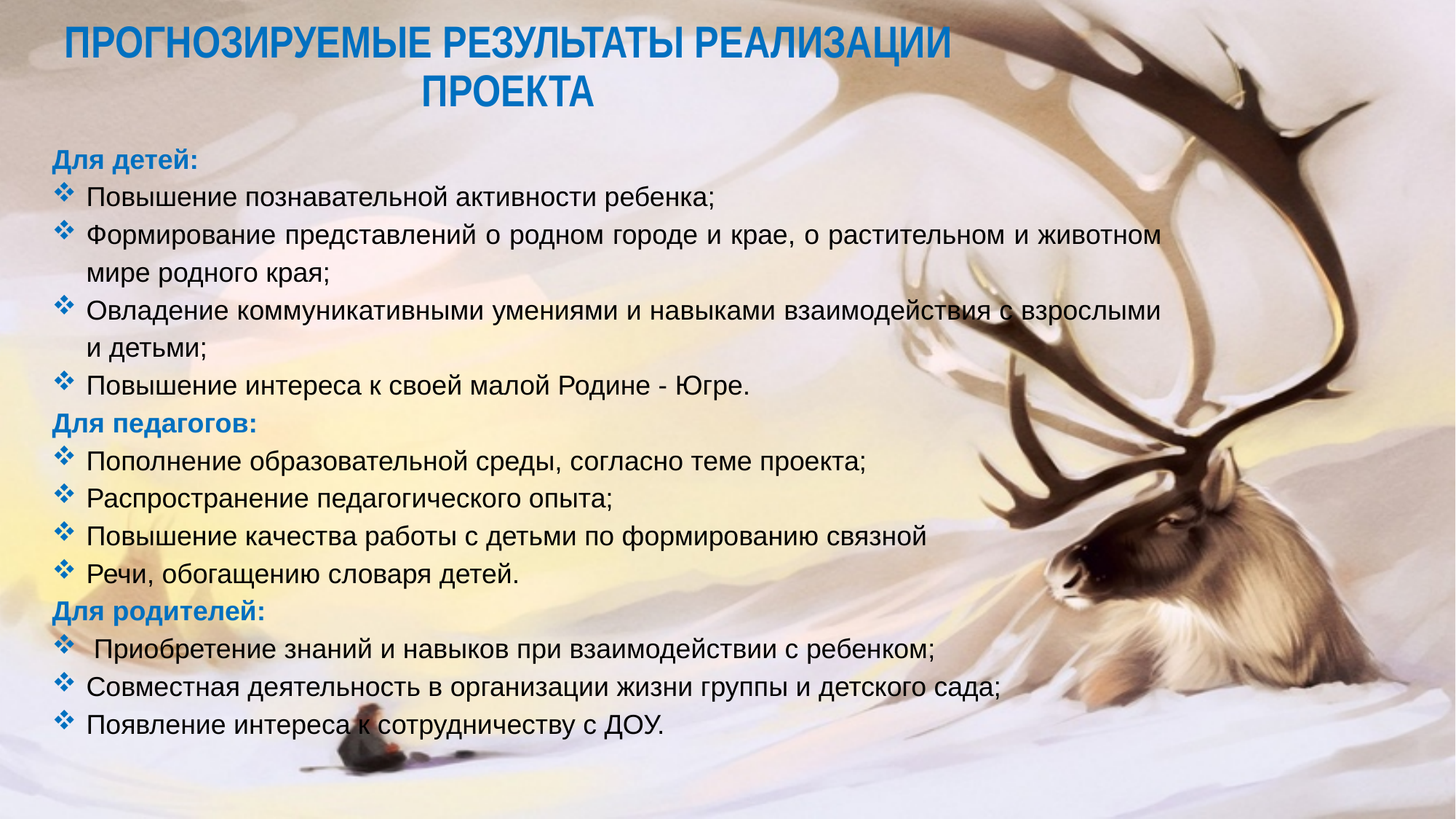

# ПРОГНОЗИРУЕМЫЕ РЕЗУЛЬТАТЫ РЕАЛИЗАЦИИ ПРОЕКТА
Для детей:
Повышение познавательной активности ребенка;
Формирование представлений о родном городе и крае, о растительном и животном мире родного края;
Овладение коммуникативными умениями и навыками взаимодействия с взрослыми и детьми;
Повышение интереса к своей малой Родине - Югре.
Для педагогов:
Пополнение образовательной среды, согласно теме проекта;
Распространение педагогического опыта;
Повышение качества работы с детьми по формированию связной
Речи, обогащению словаря детей.
Для родителей:
 Приобретение знаний и навыков при взаимодействии с ребенком;
Совместная деятельность в организации жизни группы и детского сада;
Появление интереса к сотрудничеству с ДОУ.